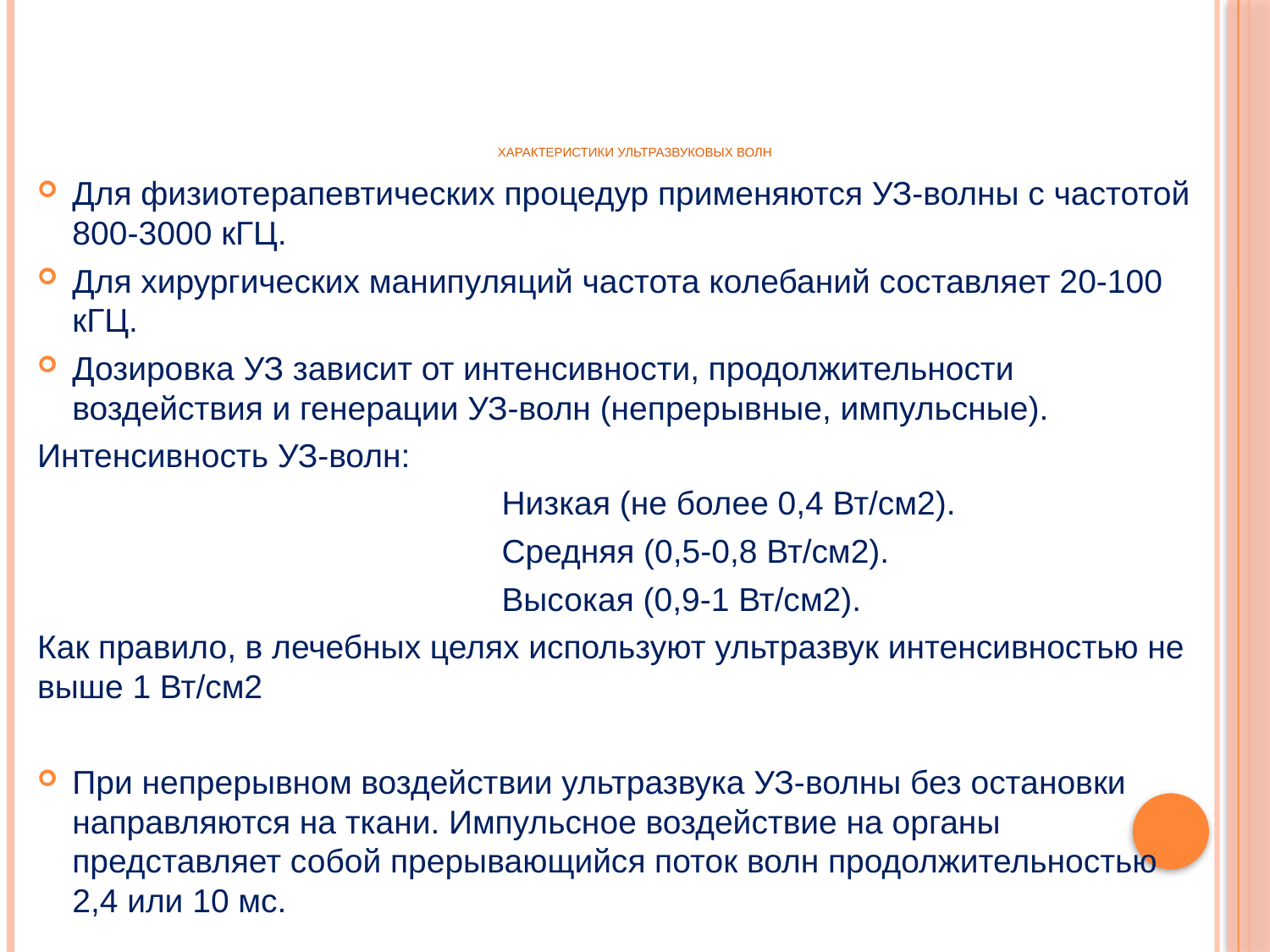

# Характеристики ультразвуковых волн
Для физиотерапевтических процедур применяются УЗ-волны с частотой 800-3000 кГЦ.
Для хирургических манипуляций частота колебаний составляет 20-100 кГЦ.
Дозировка УЗ зависит от интенсивности, продолжительности воздействия и генерации УЗ-волн (непрерывные, импульсные).
Интенсивность УЗ-волн:
                                                   Низкая (не более 0,4 Вт/см2).
                                                   Средняя (0,5-0,8 Вт/см2).
                                                   Высокая (0,9-1 Вт/см2).
Как правило, в лечебных целях используют ультразвук интенсивностью не выше 1 Вт/см2

При непрерывном воздействии ультразвука УЗ-волны без остановки направляются на ткани. Импульсное воздействие на органы представляет собой прерывающийся поток волн продолжительностью 2,4 или 10 мс.